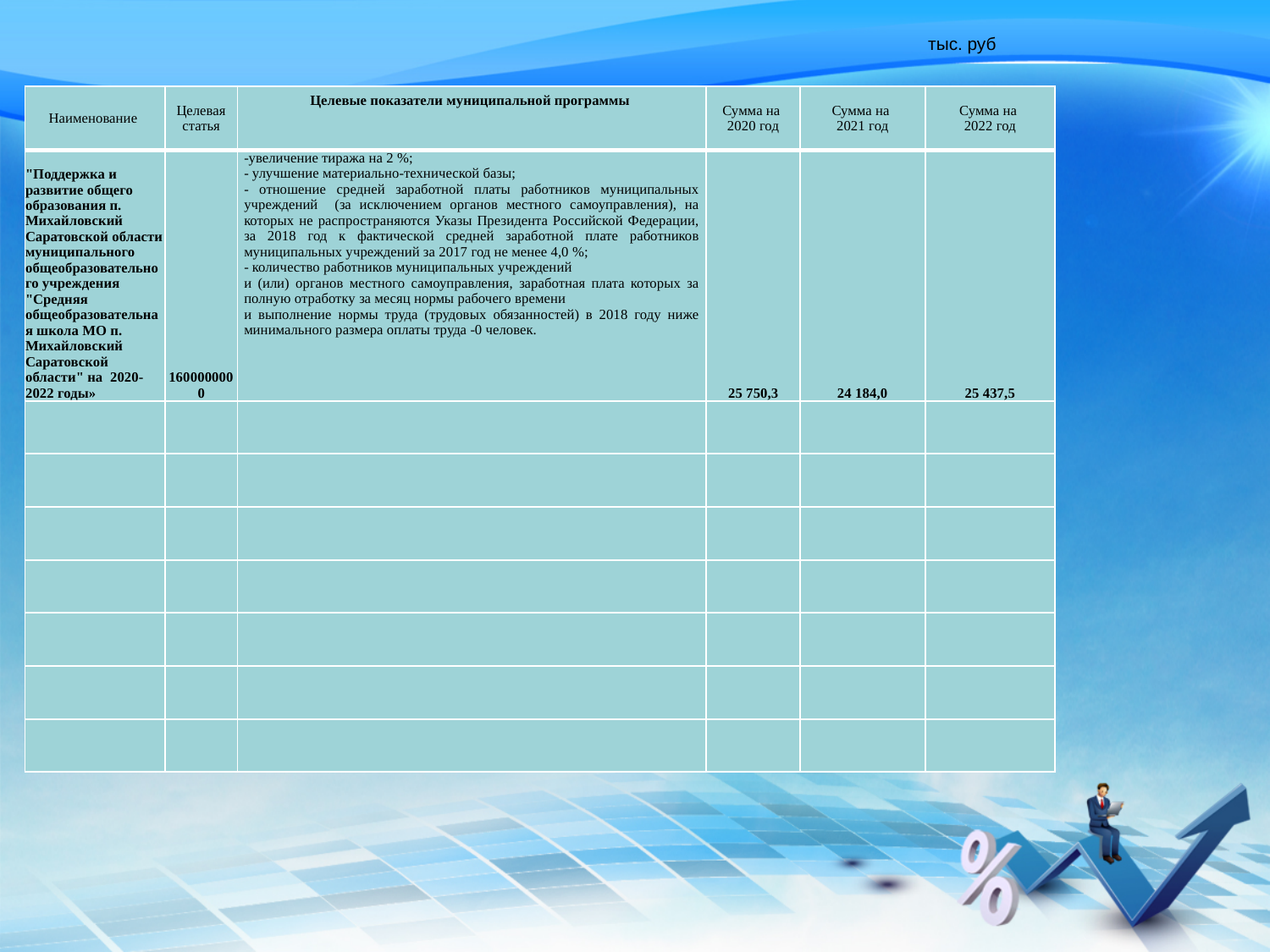

тыс. руб
| Наименование | Целевая статья | Целевые показатели муниципальной программы | Сумма на 2020 год | Сумма на 2021 год | Сумма на 2022 год |
| --- | --- | --- | --- | --- | --- |
| "Поддержка и развитие общего образования п. Михайловский Саратовской области муниципального общеобразовательного учреждения "Средняя общеобразовательная школа МО п. Михайловский Саратовской области" на 2020-2022 годы» | 1600000000 | -увеличение тиража на 2 %; - улучшение материально-технической базы; - отношение средней заработной платы работников муниципальных учреждений (за исключением органов местного самоуправления), на которых не распространяются Указы Президента Российской Федерации, за 2018 год к фактической средней заработной плате работников муниципальных учреждений за 2017 год не менее 4,0 %; - количество работников муниципальных учреждений и (или) органов местного самоуправления, заработная плата которых за полную отработку за месяц нормы рабочего времени и выполнение нормы труда (трудовых обязанностей) в 2018 году ниже минимального размера оплаты труда -0 человек. | 25 750,3 | 24 184,0 | 25 437,5 |
|  |  |  |  |  |  |
|  |  |  |  |  |  |
|  |  |  |  |  |  |
|  |  |  |  |  |  |
|  |  |  |  |  |  |
|  |  |  |  |  |  |
|  |  |  |  |  |  |